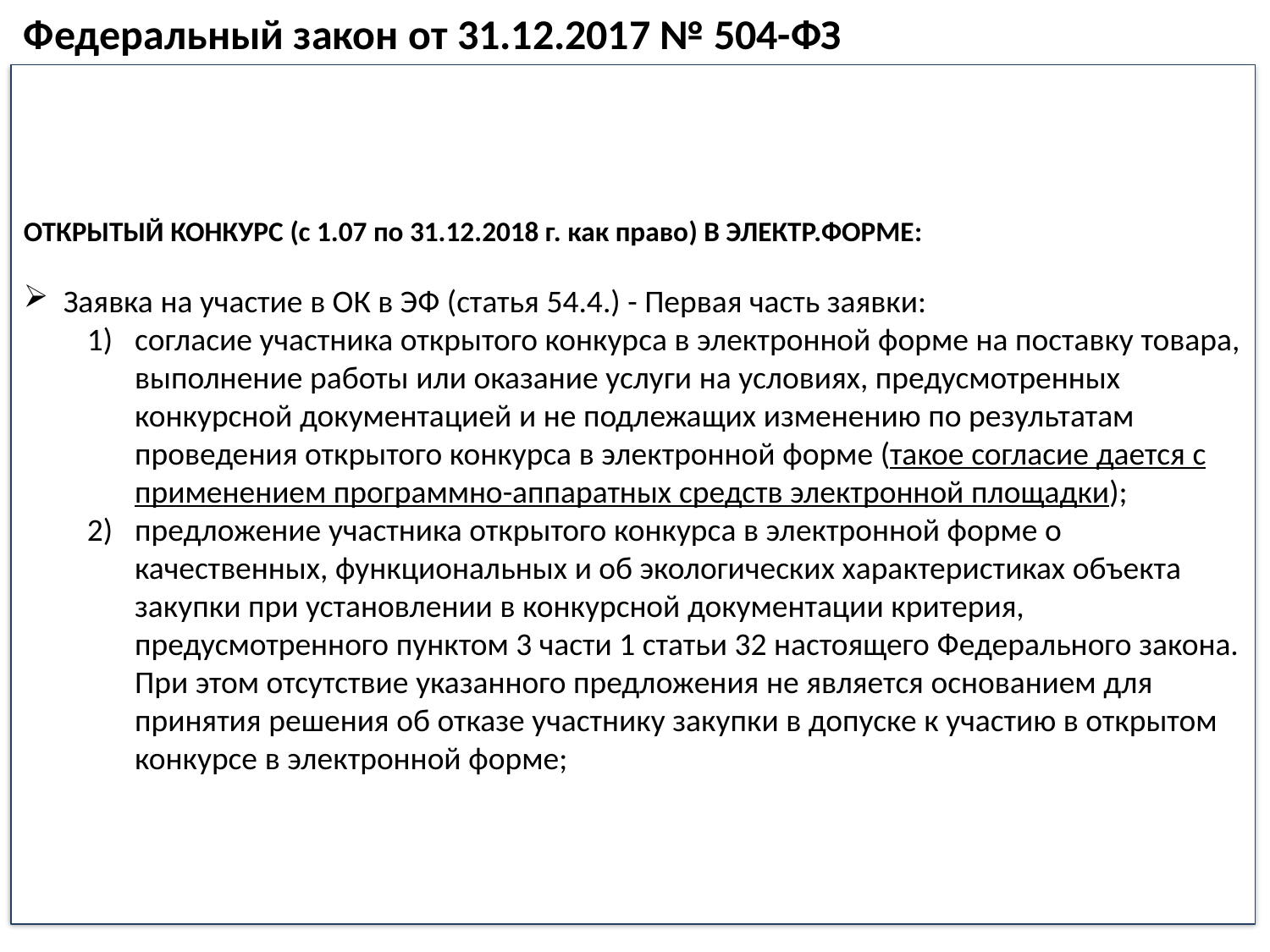

Федеральный закон от 31.12.2017 № 504-ФЗ
ОТКРЫТЫЙ КОНКУРС (c 1.07 по 31.12.2018 г. как право) В ЭЛЕКТР.ФОРМЕ:

Заявка на участие в ОК в ЭФ (статья 54.4.) - Первая часть заявки:
согласие участника открытого конкурса в электронной форме на поставку товара, выполнение работы или оказание услуги на условиях, предусмотренных конкурсной документацией и не подлежащих изменению по результатам проведения открытого конкурса в электронной форме (такое согласие дается с применением программно-аппаратных средств электронной площадки);
предложение участника открытого конкурса в электронной форме о качественных, функциональных и об экологических характеристиках объекта закупки при установлении в конкурсной документации критерия, предусмотренного пунктом 3 части 1 статьи 32 настоящего Федерального закона. При этом отсутствие указанного предложения не является основанием для принятия решения об отказе участнику закупки в допуске к участию в открытом конкурсе в электронной форме;
66